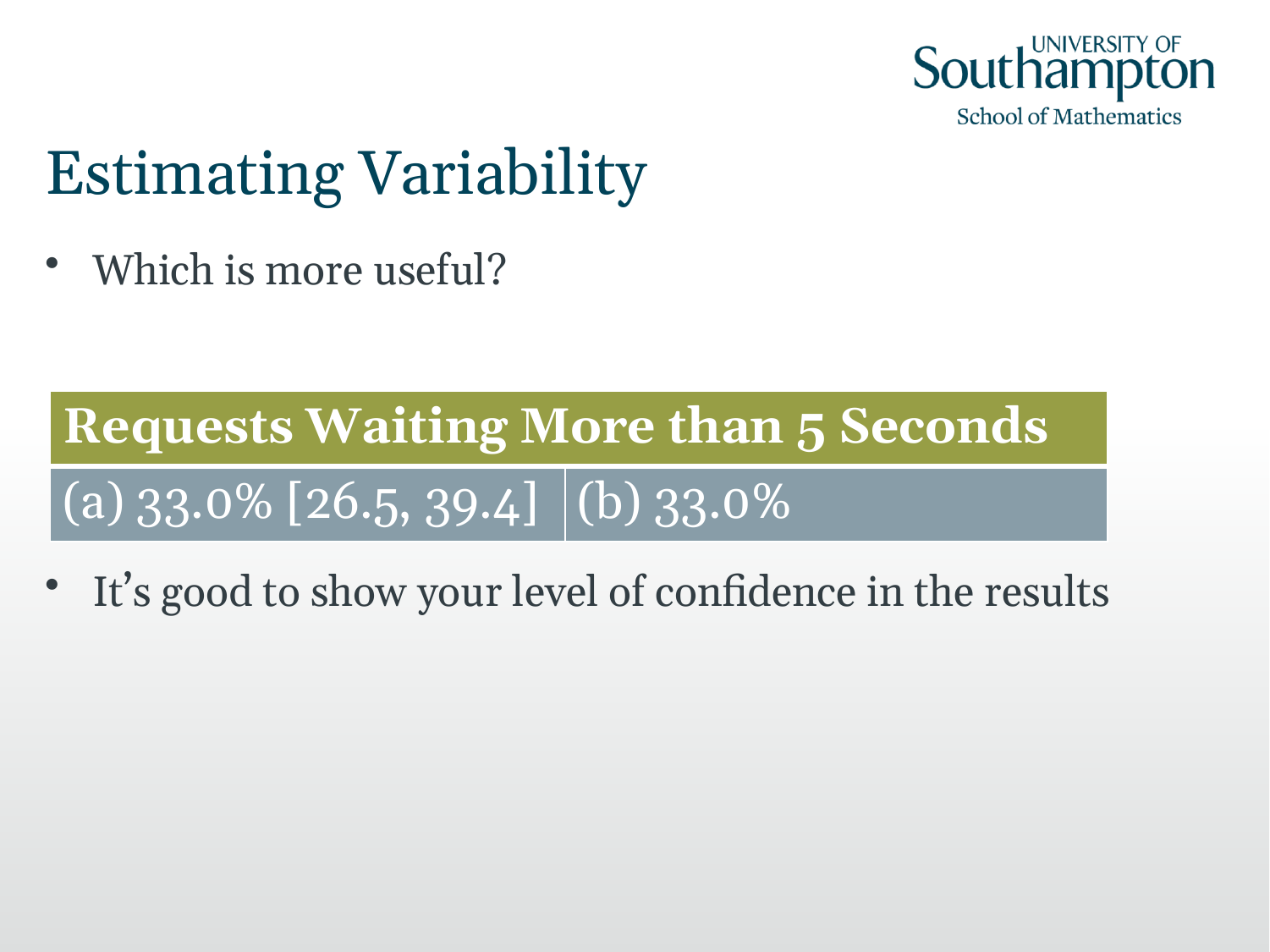

# Estimating Variability
Which is more useful?

It’s good to show your level of confidence in the results
| Requests Waiting More than 5 Seconds |  |
| --- | --- |
| (a) 33.0% [26.5, 39.4] | (b) 33.0% |